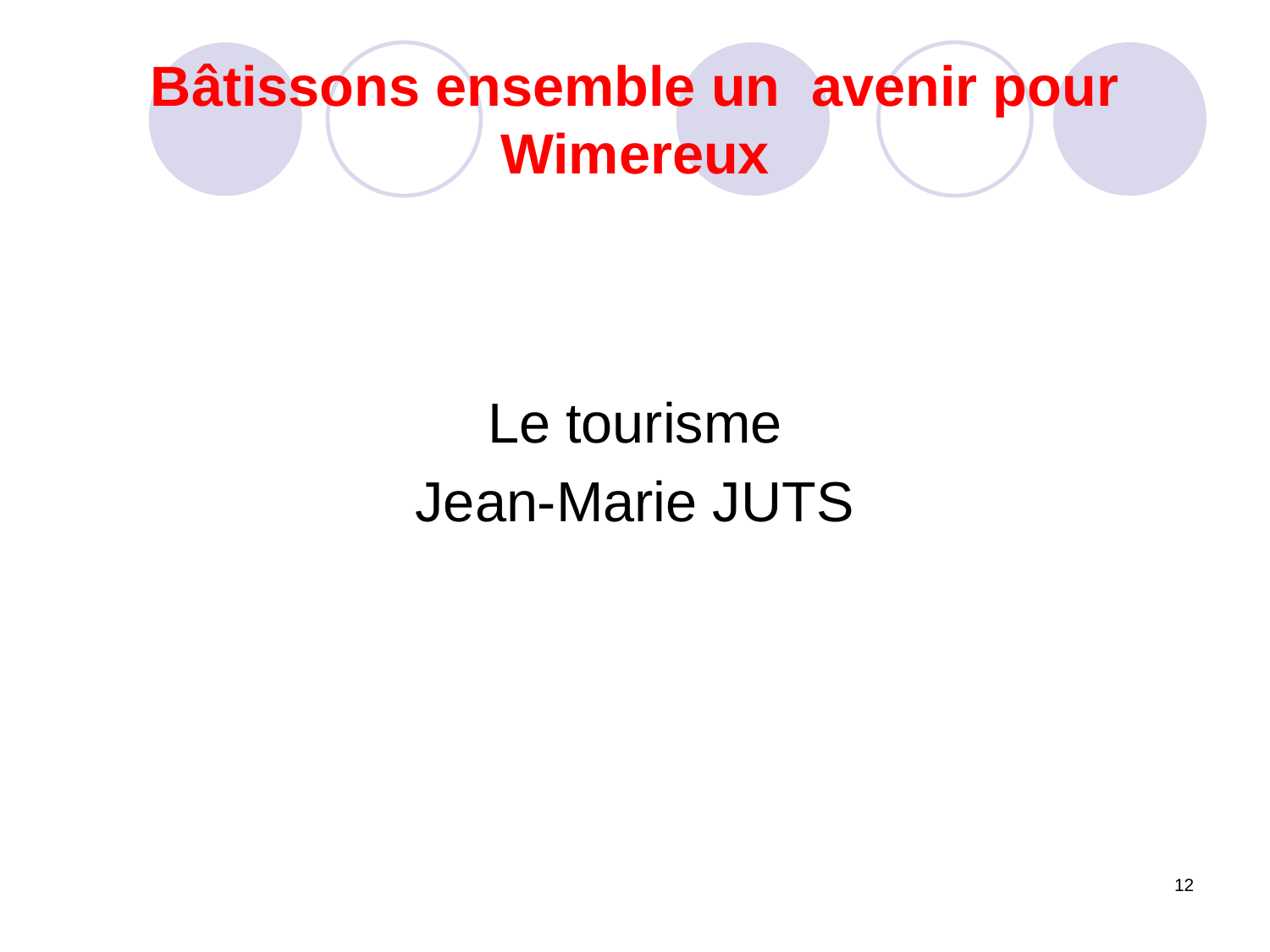

# Bâtissons ensemble un  avenir pour Wimereux

Le tourisme
Jean-Marie JUTS
12